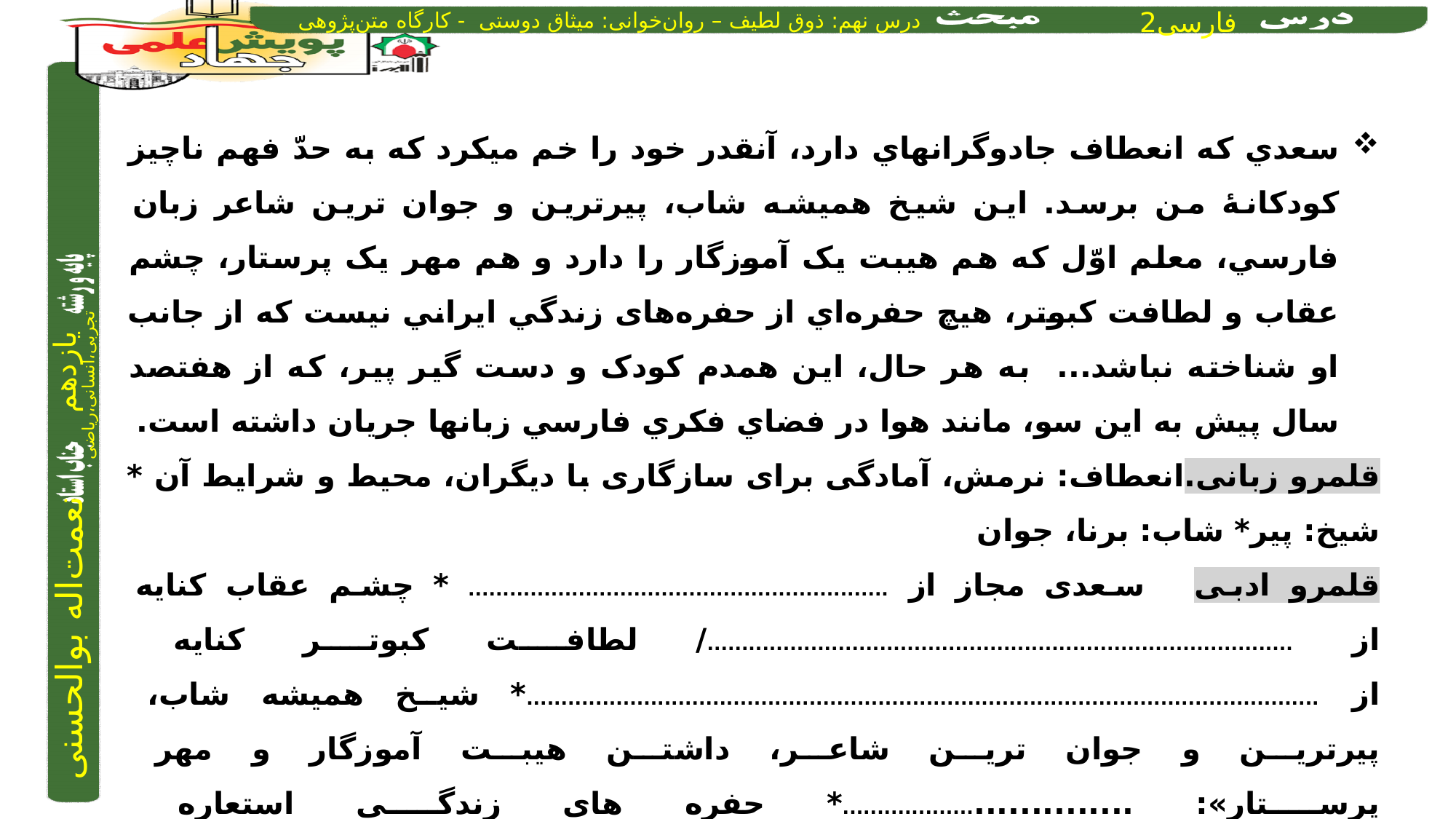

سعدي كه انعطاف جادوگرانه­اي دارد، آنقدر خود را خم مي­كرد كه به حدّ فهم ناچیز كودكانۀ من برسد. اين شیخ همیشه شاب، پیرترين و جوان ترين شاعر زبان فارسي، معلم اوّل كه هم هیبت يک آموزگار را دارد و هم مهر يک پرستار، چشم عقاب و لطافت كبوتر، هیچ حفره‌اي از حفره‌های زندگي ايراني نیست كه از جانب او شناخته نباشد...  به هر حال، اين همدم كودک و دست گیر پیر، كه از هفتصد سال پیش به اين سو، مانند هوا در فضاي فكري فارسي زبان­ها جريان داشته است.
قلمرو زبانی.	انعطاف: نرمش، آمادگی برای سازگاری با دیگران، محیط و شرایط آن * شیخ: پیر* شاب: برنا، جوان
قلمرو ادبی		سعدی مجاز از ............................................................. * چشم عقاب کنایه از ...................................................................................../ لطافت كبوتر کنایه از ...................................................................................................................* شیخ همیشه شاب، پیرترين و جوان ترين شاعر، داشتن هیبت آموزگار و مهر پرستار»: .................................* حفره های زندگی استعاره از ....................................................
قلمرو فکری	** مفهوم: انعطاف و تأثیرگذاری سخن